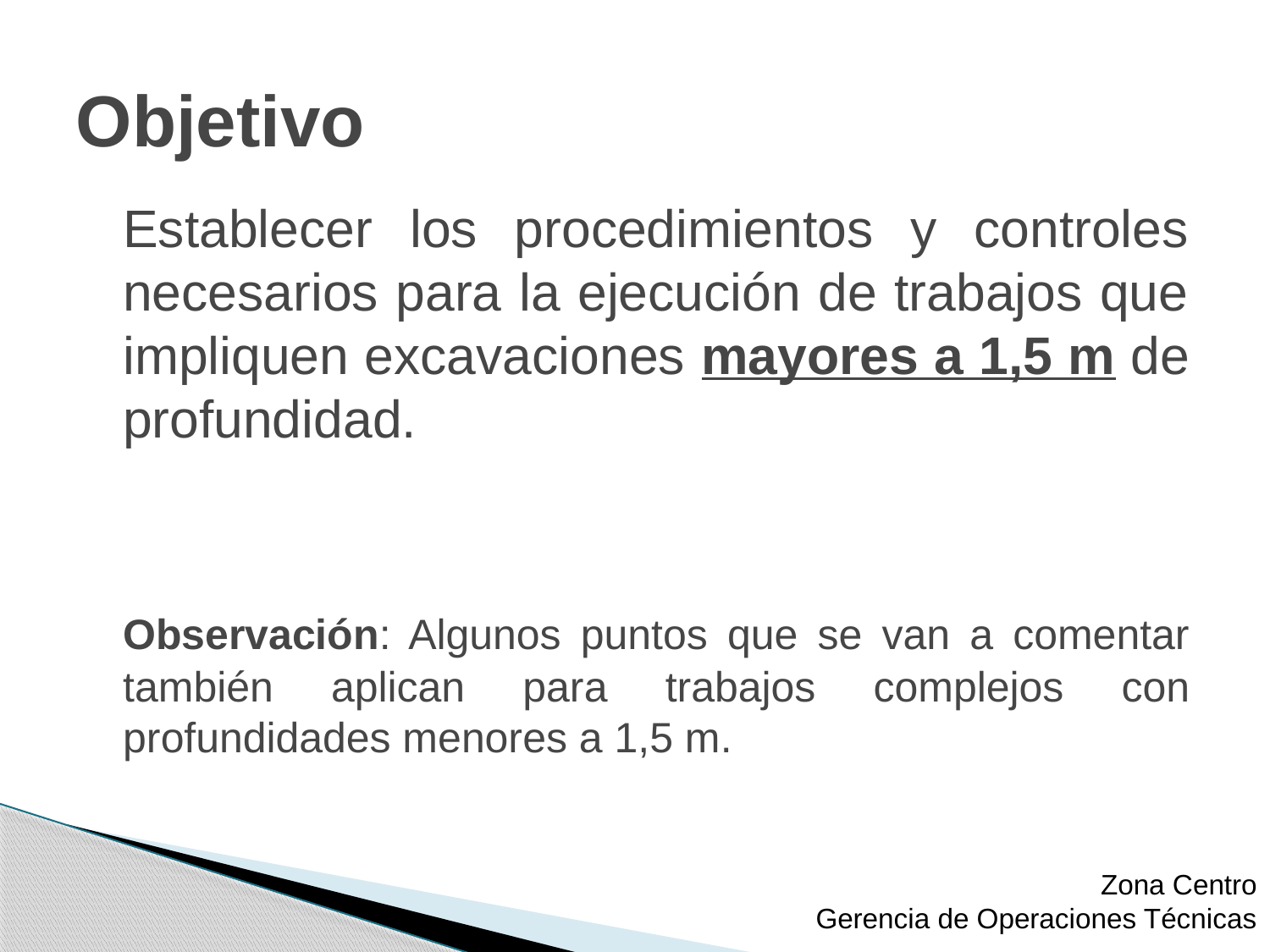

# Objetivo
	Establecer los procedimientos y controles necesarios para la ejecución de trabajos que impliquen excavaciones mayores a 1,5 m de profundidad.

	Observación: Algunos puntos que se van a comentar también aplican para trabajos complejos con profundidades menores a 1,5 m.

Zona Centro
 Gerencia de Operaciones Técnicas